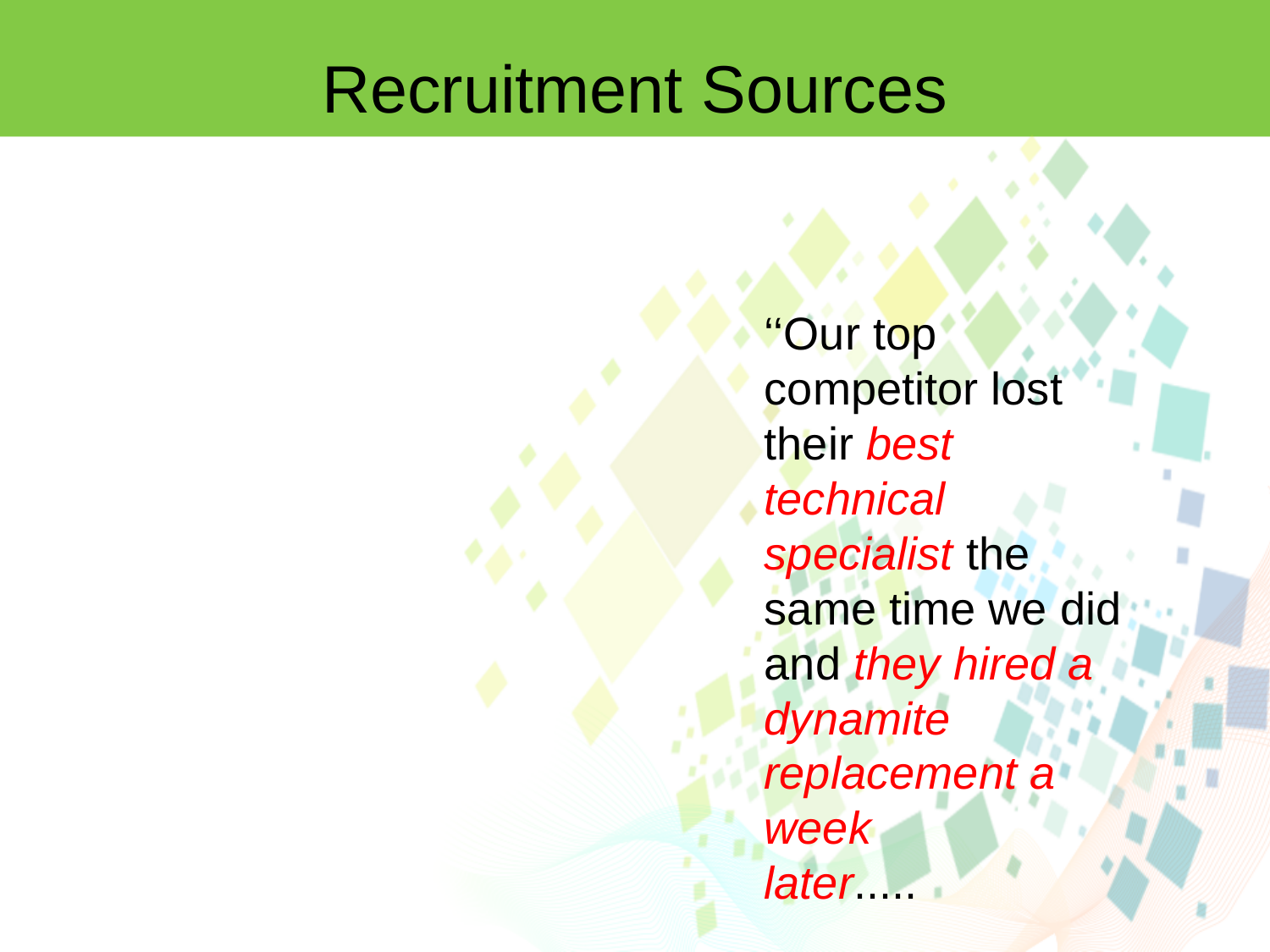

Recruitment Sources
‘‘Our top competitor lost their best technical
specialist the same time we did and they hired a dynamite replacement a week
later.....